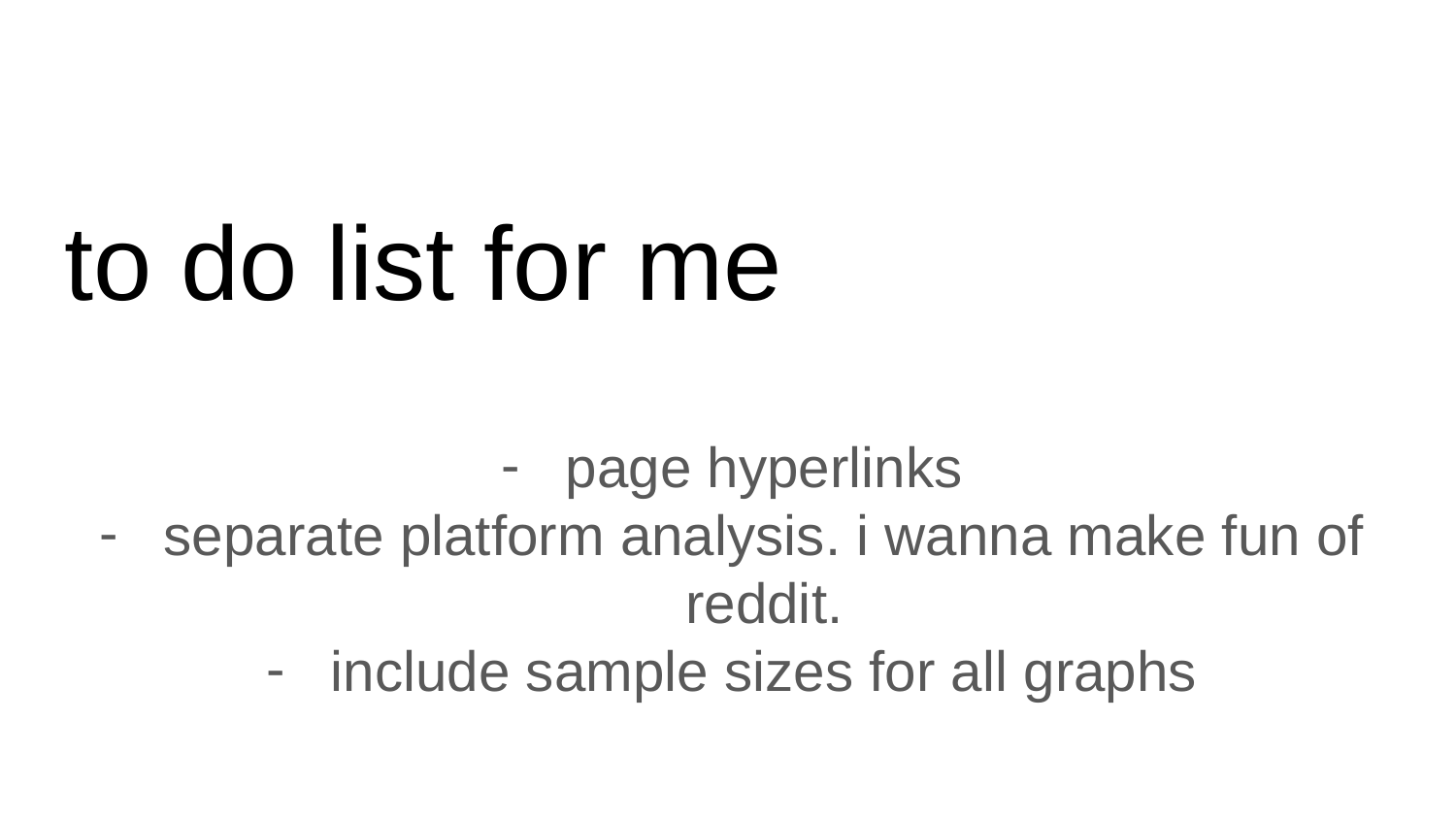

# to do list for me
page hyperlinks
separate platform analysis. i wanna make fun of reddit.
include sample sizes for all graphs